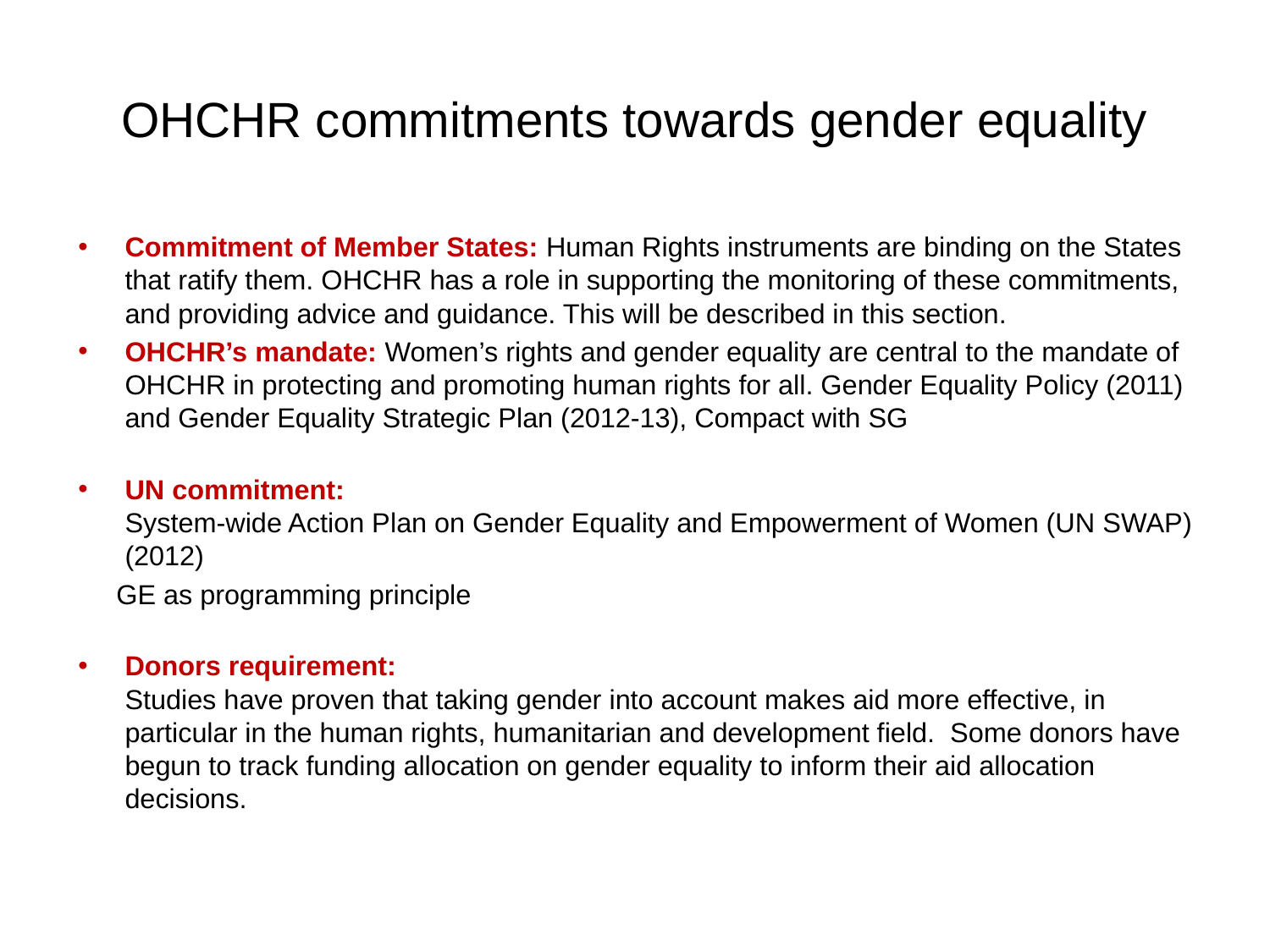

# OHCHR commitments towards gender equality
Commitment of Member States: Human Rights instruments are binding on the States that ratify them. OHCHR has a role in supporting the monitoring of these commitments, and providing advice and guidance. This will be described in this section.
OHCHR’s mandate: Women’s rights and gender equality are central to the mandate of OHCHR in protecting and promoting human rights for all. Gender Equality Policy (2011) and Gender Equality Strategic Plan (2012-13), Compact with SG
UN commitment:
System-wide Action Plan on Gender Equality and Empowerment of Women (UN SWAP) (2012)
     GE as programming principle
Donors requirement:
Studies have proven that taking gender into account makes aid more effective, in particular in the human rights, humanitarian and development field.  Some donors have begun to track funding allocation on gender equality to inform their aid allocation decisions.